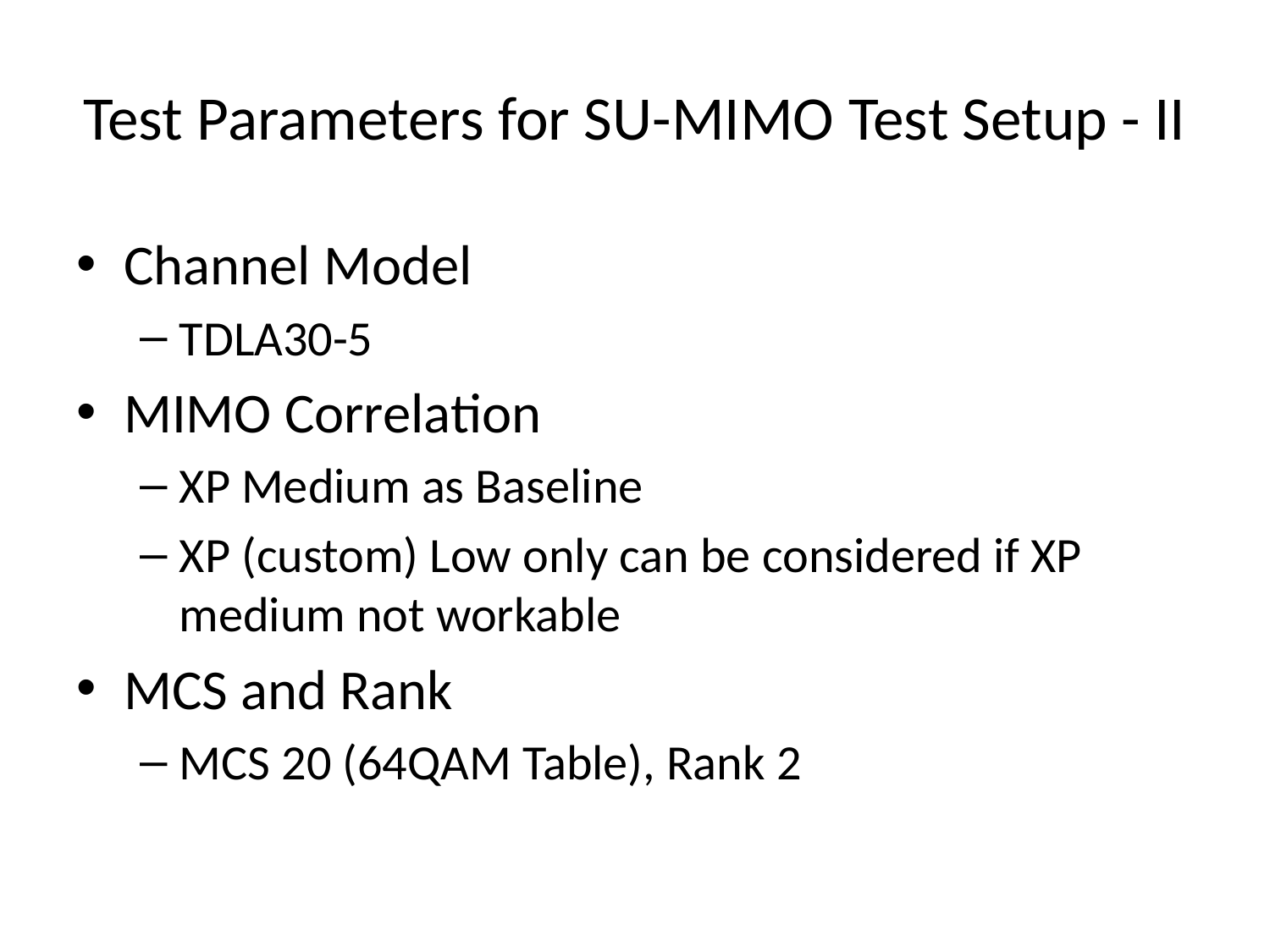

# Test Parameters for SU-MIMO Test Setup - II
Channel Model
TDLA30-5
MIMO Correlation
XP Medium as Baseline
XP (custom) Low only can be considered if XP medium not workable
MCS and Rank
MCS 20 (64QAM Table), Rank 2